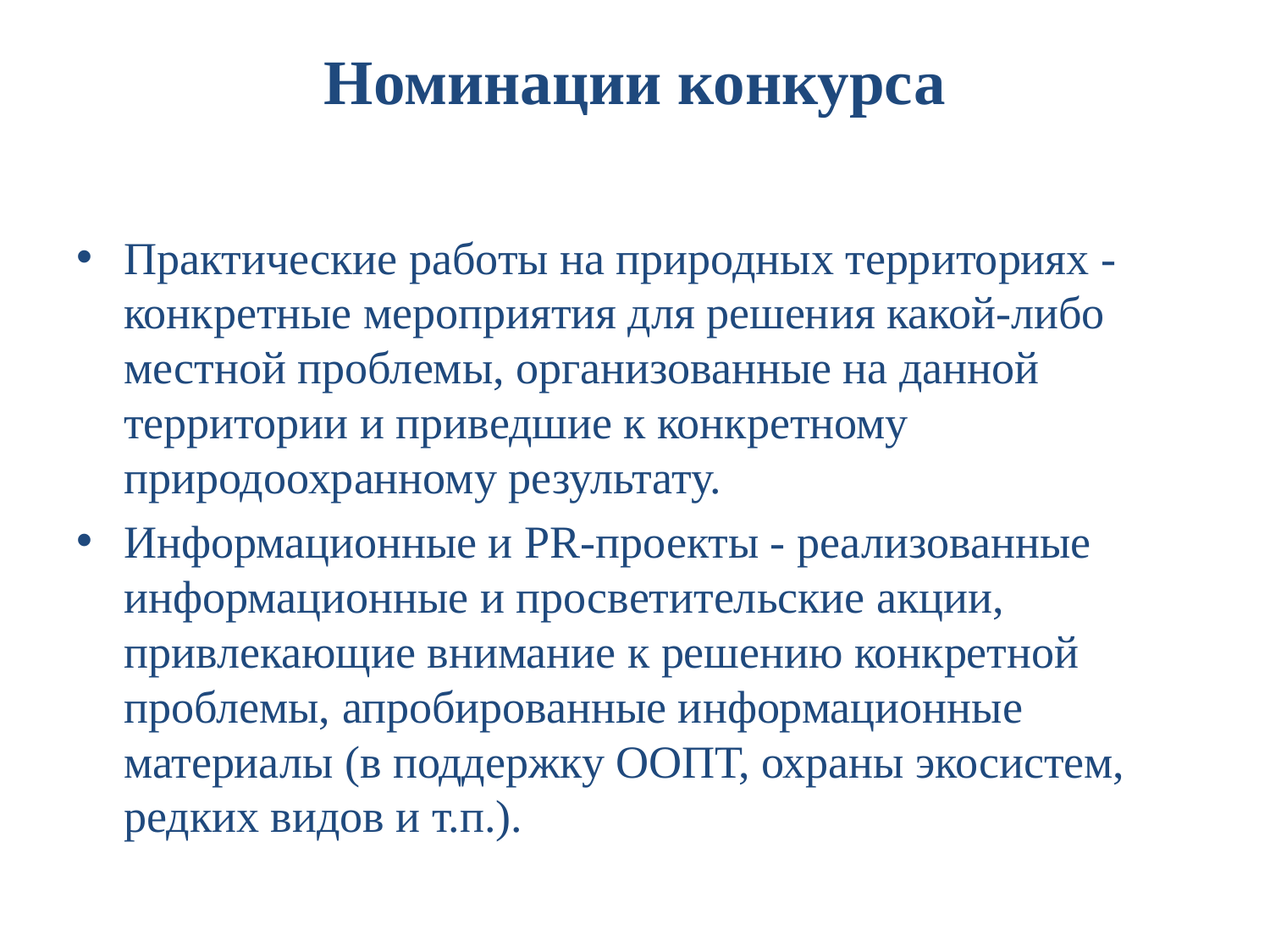

# Номинации конкурса
Практические работы на природных территориях - конкретные мероприятия для решения какой-либо местной проблемы, организованные на данной территории и приведшие к конкретному природоохранному результату.
Информационные и PR-проекты - реализованные информационные и просветительские акции, привлекающие внимание к решению конкретной проблемы, апробированные информационные материалы (в поддержку ООПТ, охраны экосистем, редких видов и т.п.).